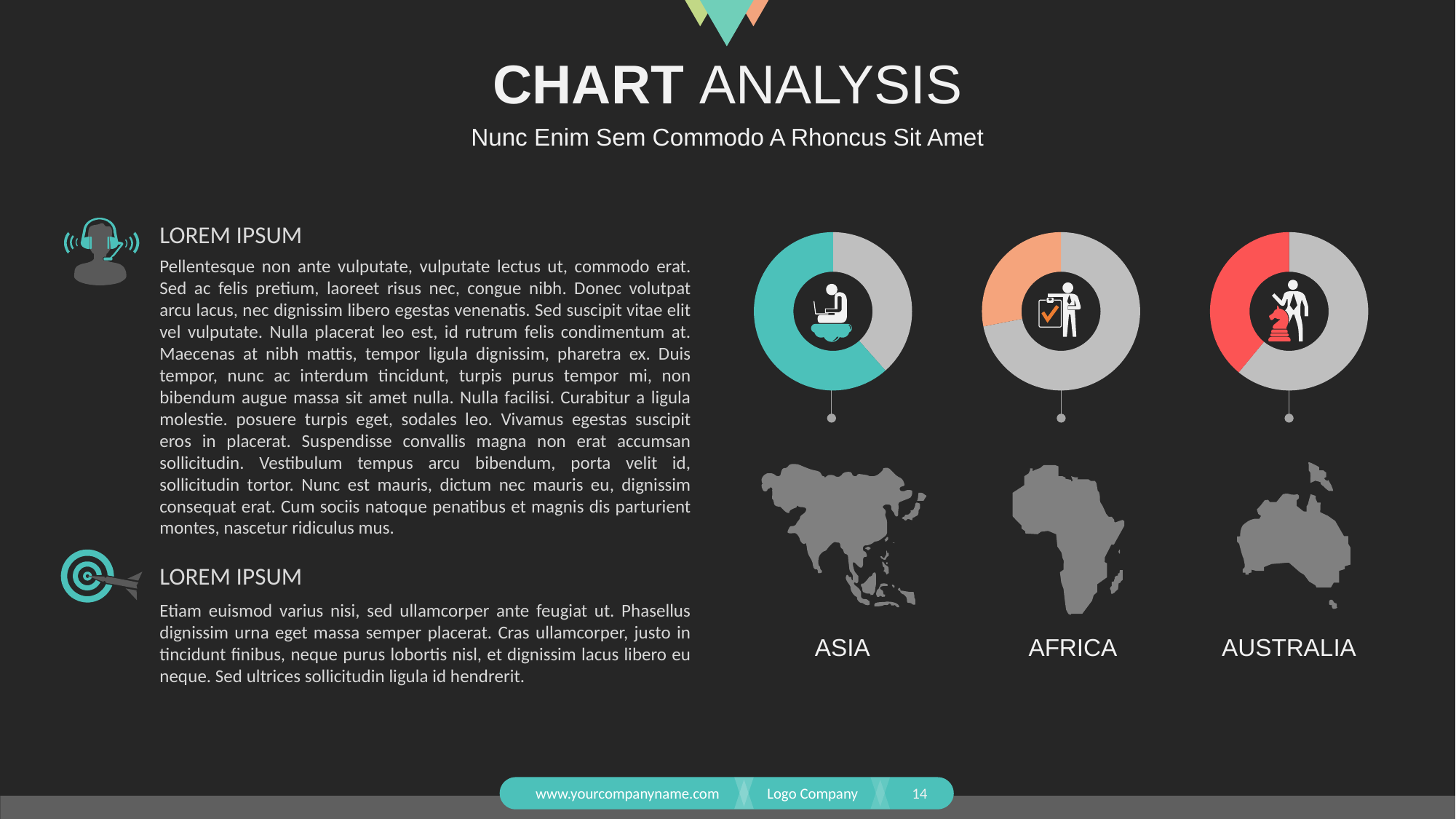

# CHART ANALYSIS
Nunc Enim Sem Commodo A Rhoncus Sit Amet
LOREM IPSUM
Pellentesque non ante vulputate, vulputate lectus ut, commodo erat. Sed ac felis pretium, laoreet risus nec, congue nibh. Donec volutpat arcu lacus, nec dignissim libero egestas venenatis. Sed suscipit vitae elit vel vulputate. Nulla placerat leo est, id rutrum felis condimentum at. Maecenas at nibh mattis, tempor ligula dignissim, pharetra ex. Duis tempor, nunc ac interdum tincidunt, turpis purus tempor mi, non bibendum augue massa sit amet nulla. Nulla facilisi. Curabitur a ligula molestie. posuere turpis eget, sodales leo. Vivamus egestas suscipit eros in placerat. Suspendisse convallis magna non erat accumsan sollicitudin. Vestibulum tempus arcu bibendum, porta velit id, sollicitudin tortor. Nunc est mauris, dictum nec mauris eu, dignissim consequat erat. Cum sociis natoque penatibus et magnis dis parturient montes, nascetur ridiculus mus.

### Chart

| Category | Sales |
|---|---|
| 1st Qtr | 5.0 |
| 2nd Qtr | 8.0 |

### Chart

| Category | Sales |
|---|---|
| 1st Qtr | 8.2 |
| 2nd Qtr | 3.2 |

### Chart

| Category | Sales |
|---|---|
| 1st Qtr | 5.0 |
| 2nd Qtr | 3.2 |

LOREM IPSUM
Etiam euismod varius nisi, sed ullamcorper ante feugiat ut. Phasellus dignissim urna eget massa semper placerat. Cras ullamcorper, justo in tincidunt finibus, neque purus lobortis nisl, et dignissim lacus libero eu neque. Sed ultrices sollicitudin ligula id hendrerit.
ASIA
AFRICA
AUSTRALIA
14